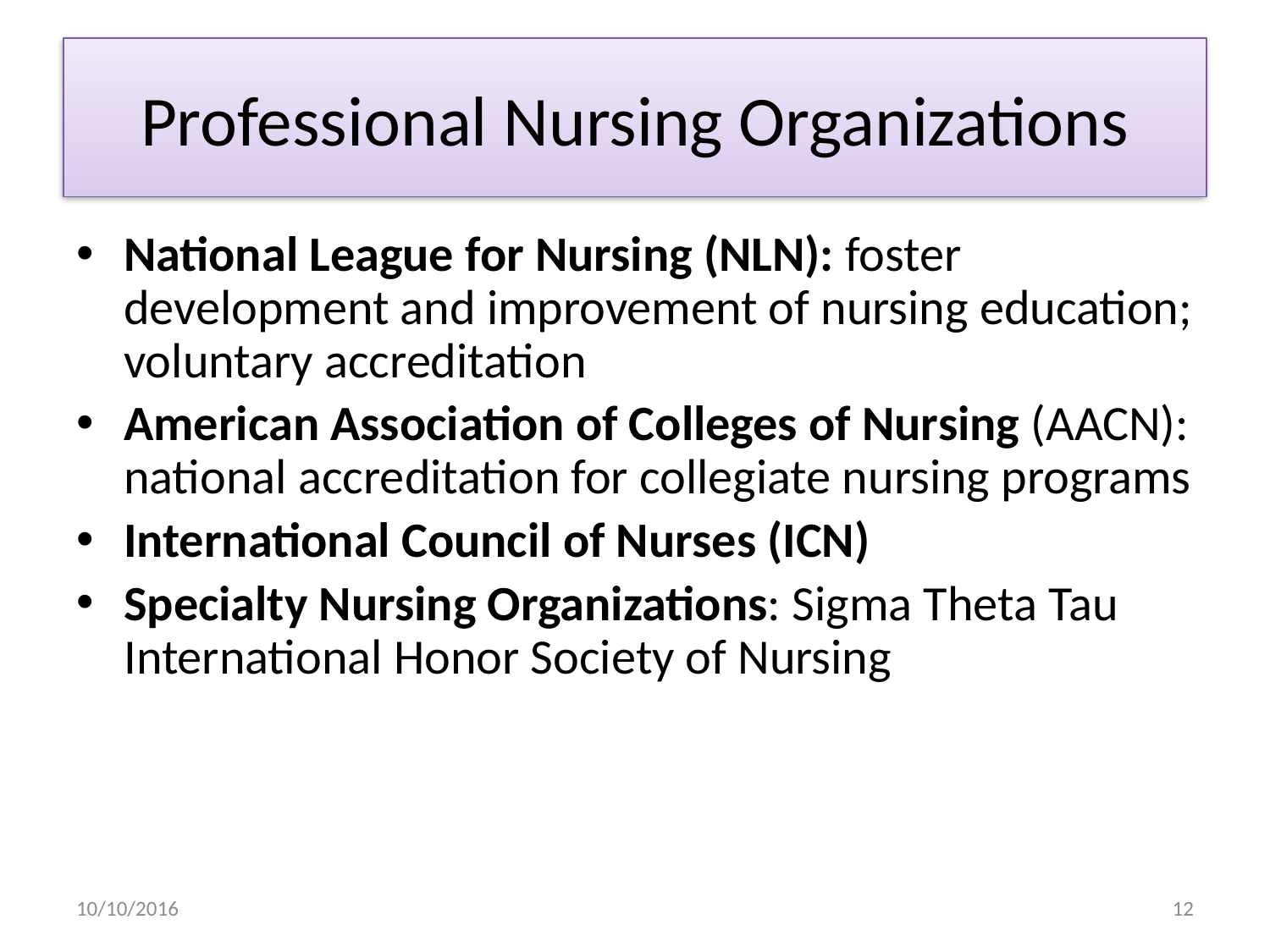

# Professional Nursing Organizations
National League for Nursing (NLN): foster development and improvement of nursing education; voluntary accreditation
American Association of Colleges of Nursing (AACN): national accreditation for collegiate nursing programs
International Council of Nurses (ICN)
Specialty Nursing Organizations: Sigma Theta Tau International Honor Society of Nursing
10/10/2016
12